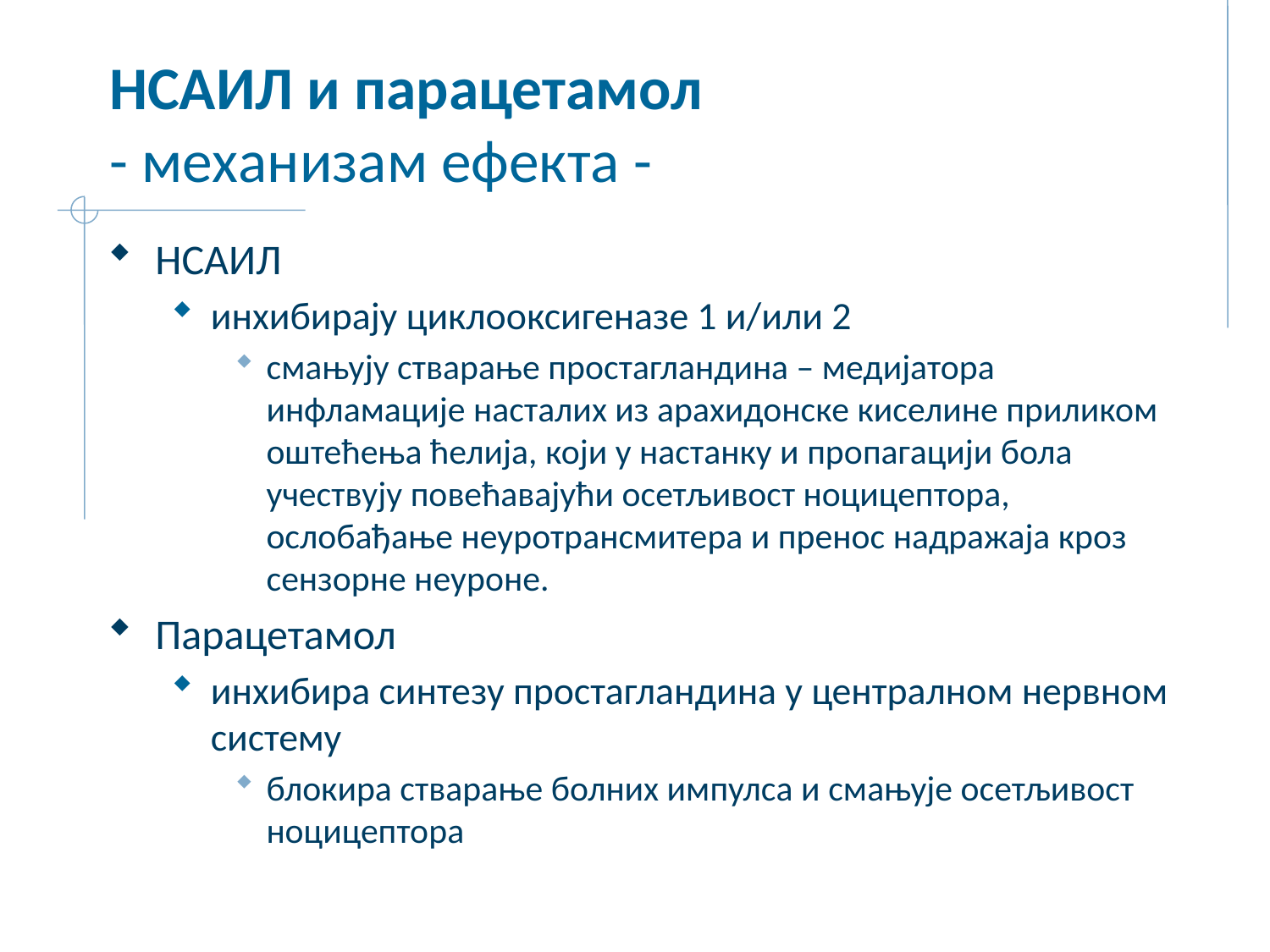

# НСАИЛ и парацетамол - механизам ефекта -
НСАИЛ
инхибирају циклооксигеназе 1 и/или 2
смањују стварање простагландина – медијатора инфламације насталих из арахидонске киселине приликом оштећења ћелија, који у настанку и пропагацији бола учествују повећавајући осетљивост ноцицептора, ослобађање неуротрансмитера и пренос надражаја кроз сензорне неуроне.
Парацетамол
инхибира синтезу простагландина у централном нервном систему
блокира стварање болних импулса и смањује осетљивост ноцицептора